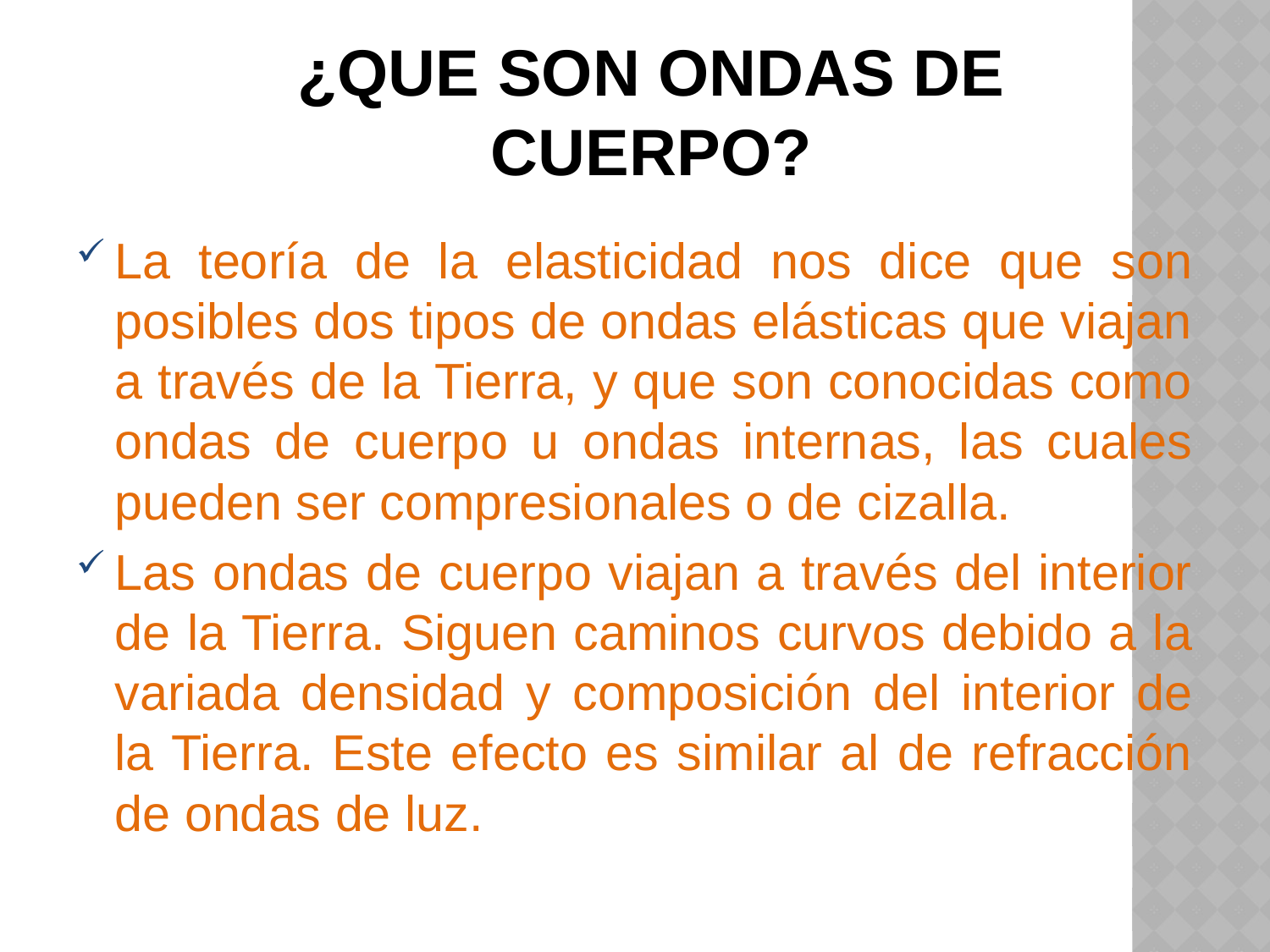

# ¿QUE SON ONDAS DE CUERPO?
La teoría de la elasticidad nos dice que son posibles dos tipos de ondas elásticas que viajan a través de la Tierra, y que son conocidas como ondas de cuerpo u ondas internas, las cuales pueden ser compresionales o de cizalla.
Las ondas de cuerpo viajan a través del interior de la Tierra. Siguen caminos curvos debido a la variada densidad y composición del interior de la Tierra. Este efecto es similar al de refracción de ondas de luz.